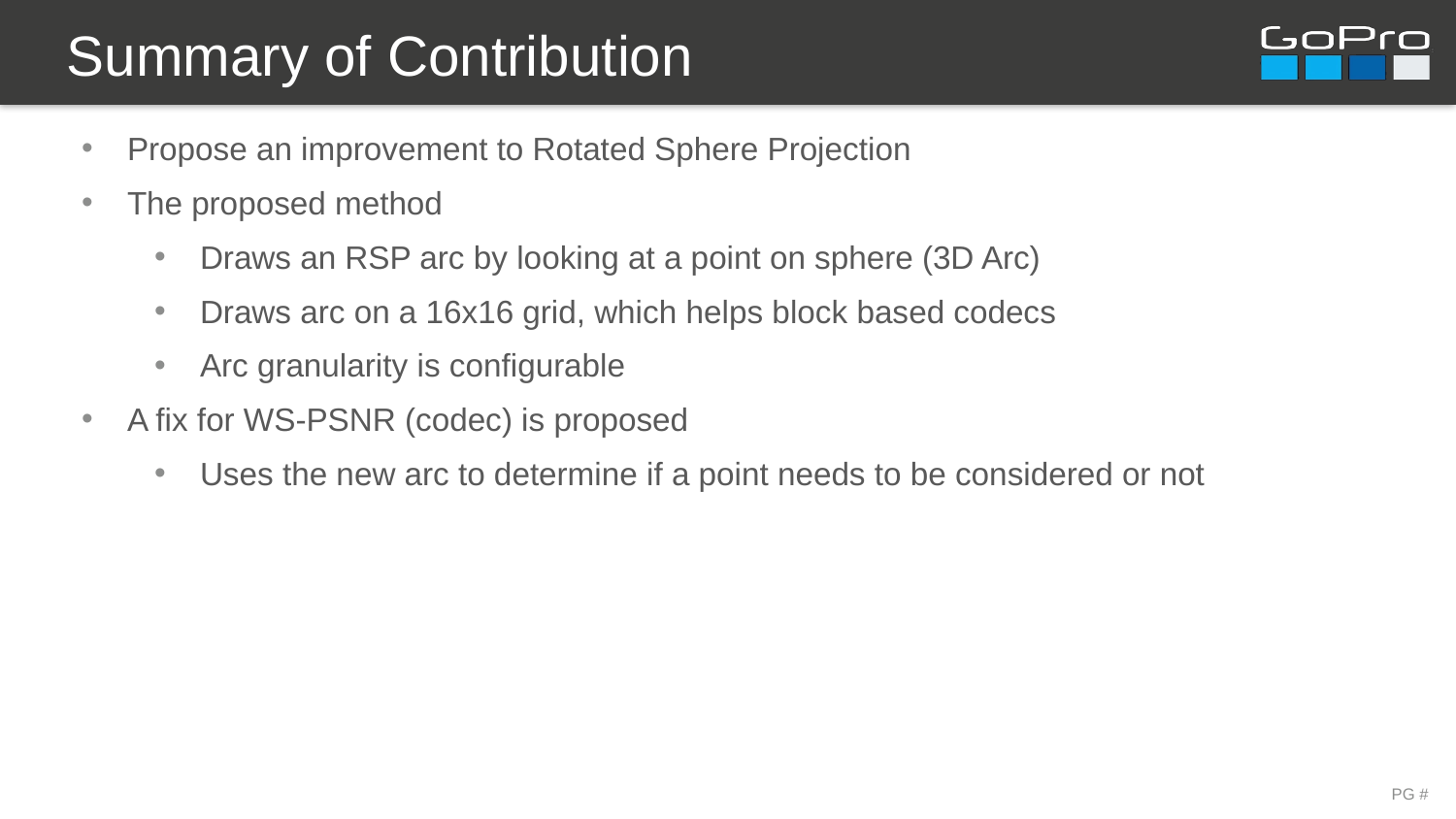

Summary of Contribution
Propose an improvement to Rotated Sphere Projection
The proposed method
Draws an RSP arc by looking at a point on sphere (3D Arc)
Draws arc on a 16x16 grid, which helps block based codecs
Arc granularity is configurable
A fix for WS-PSNR (codec) is proposed
Uses the new arc to determine if a point needs to be considered or not
PG #